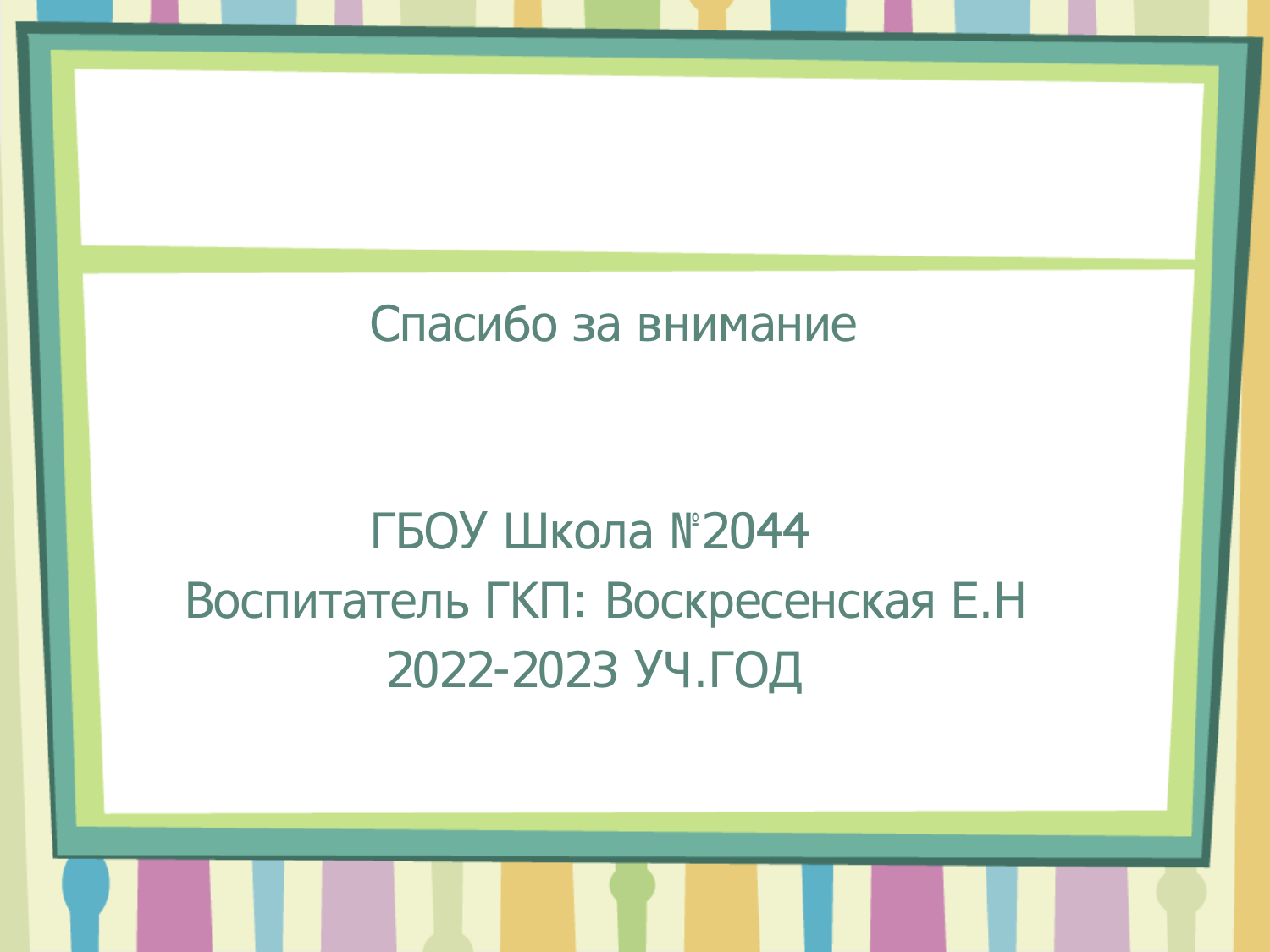

Спасибо за внимание

                 ГБОУ Школа №2044
     Воспитатель ГКП: Воскресенская Е.Н
                  2022-2023 УЧ.ГОД